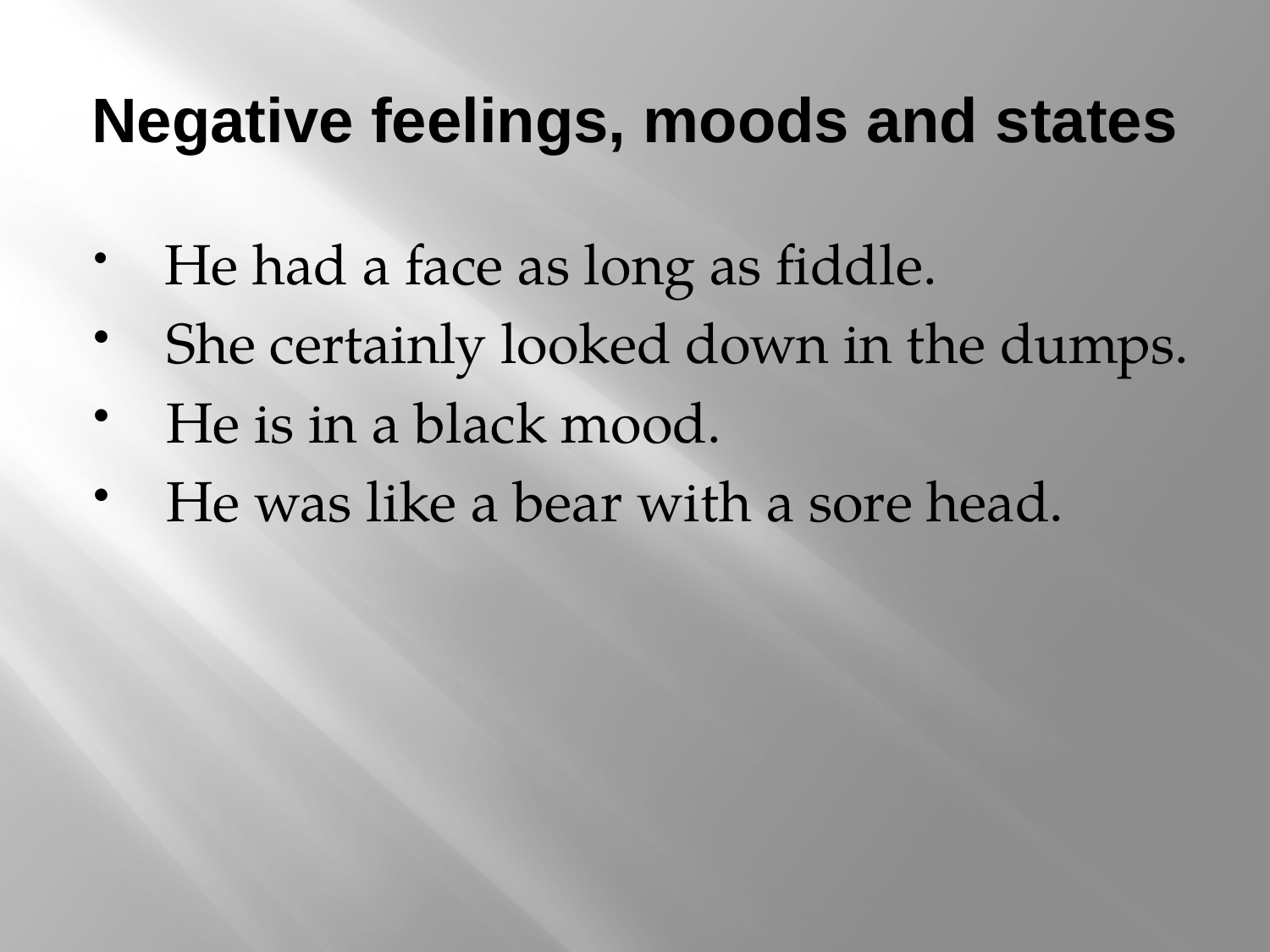

# Negative feelings, moods and states
 He had a face as long as fiddle.
 She certainly looked down in the dumps.
 He is in a black mood.
 He was like a bear with a sore head.